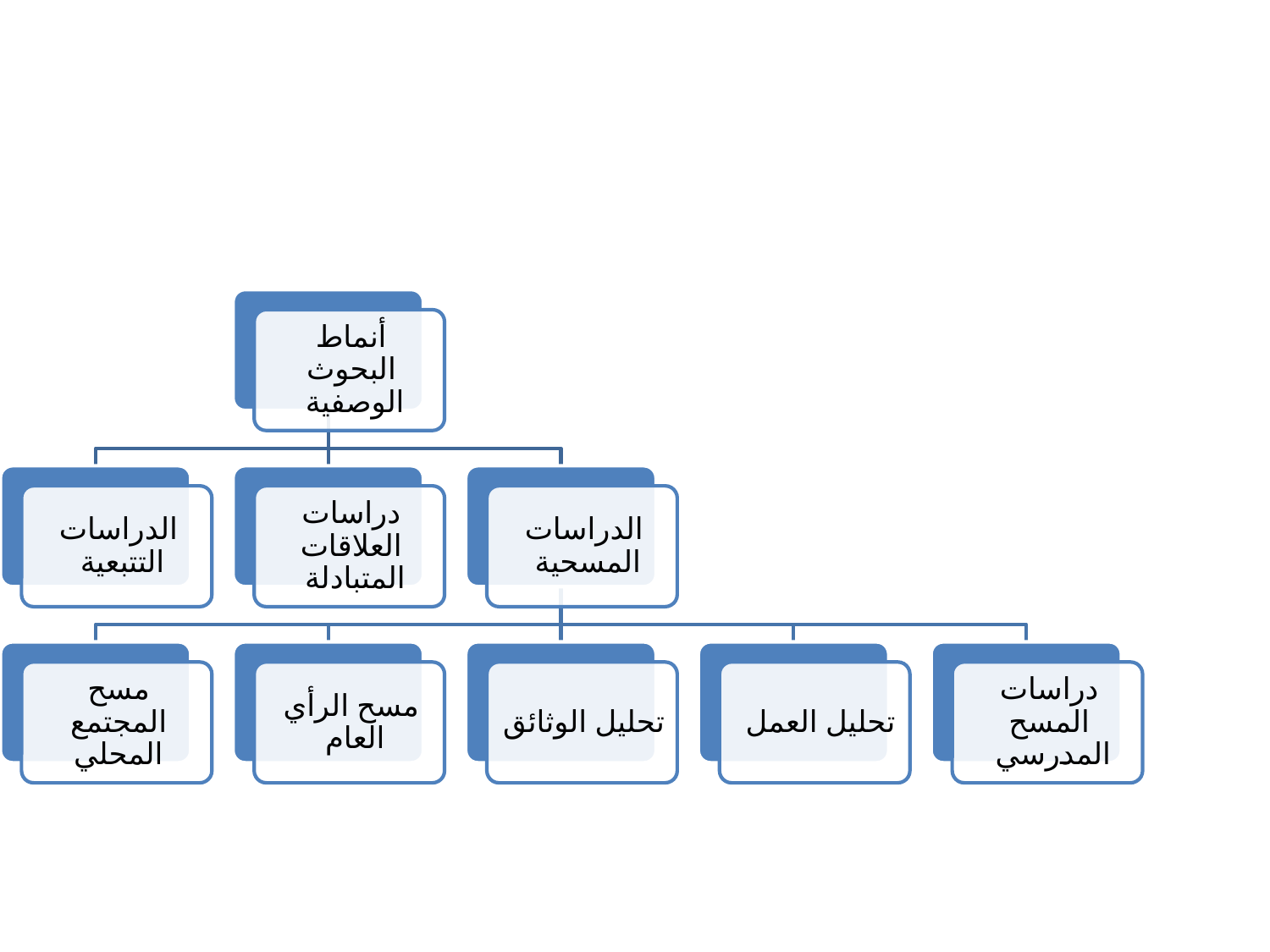

أنماط البحوث الوصفية
الدراسات التتبعية
دراسات العلاقات المتبادلة
الدراسات المسحية
مسح المجتمع المحلي
مسح الرأي العام
تحليل الوثائق
تحليل العمل
دراسات المسح المدرسي